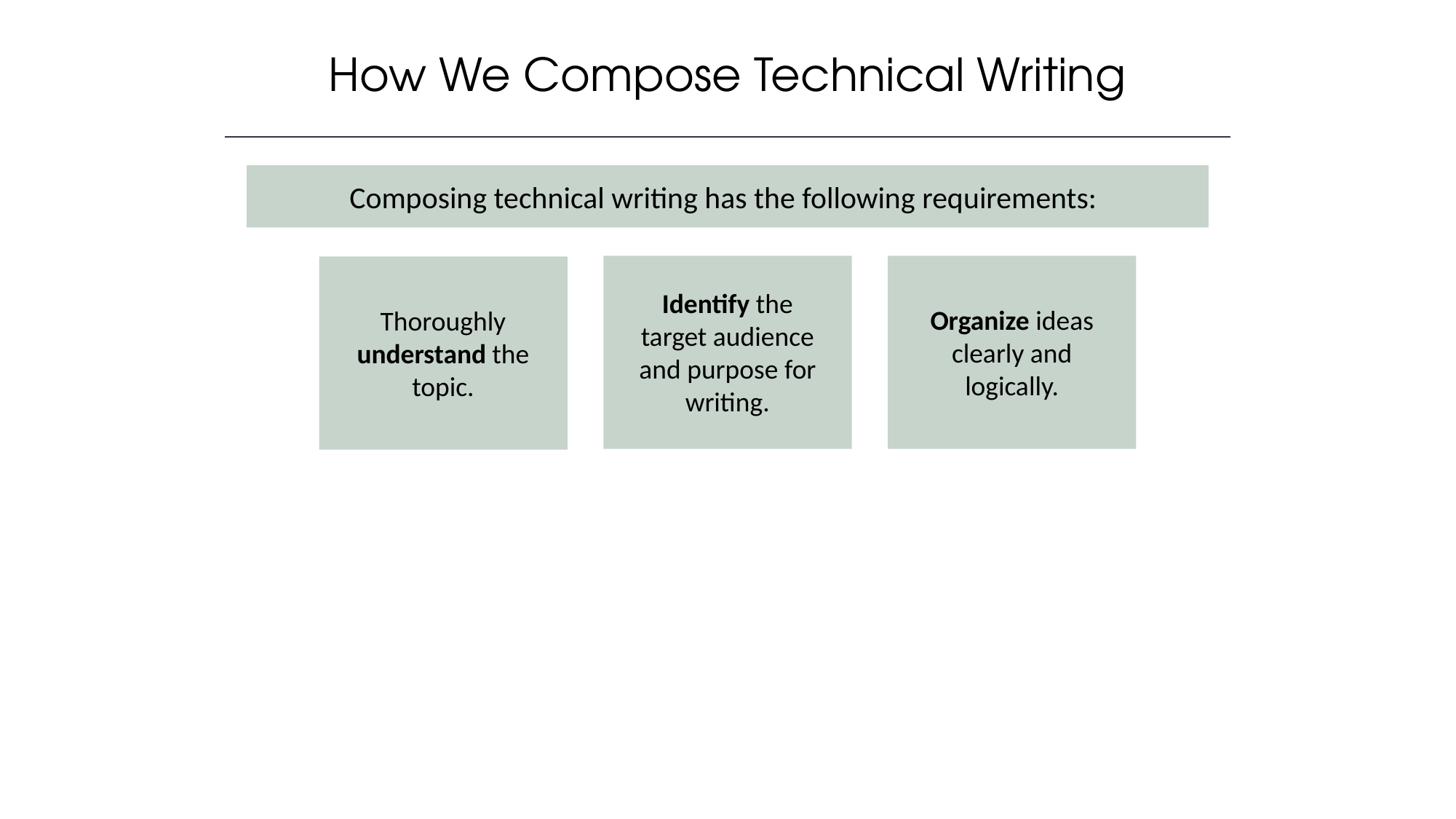

How We Compose Technical Writing

Composing technical writing has the following requirements:

Identify the target audience and purpose for writing.

Organize ideas clearly and logically.

Thoroughly understand the topic.
HAWKES LEARNING